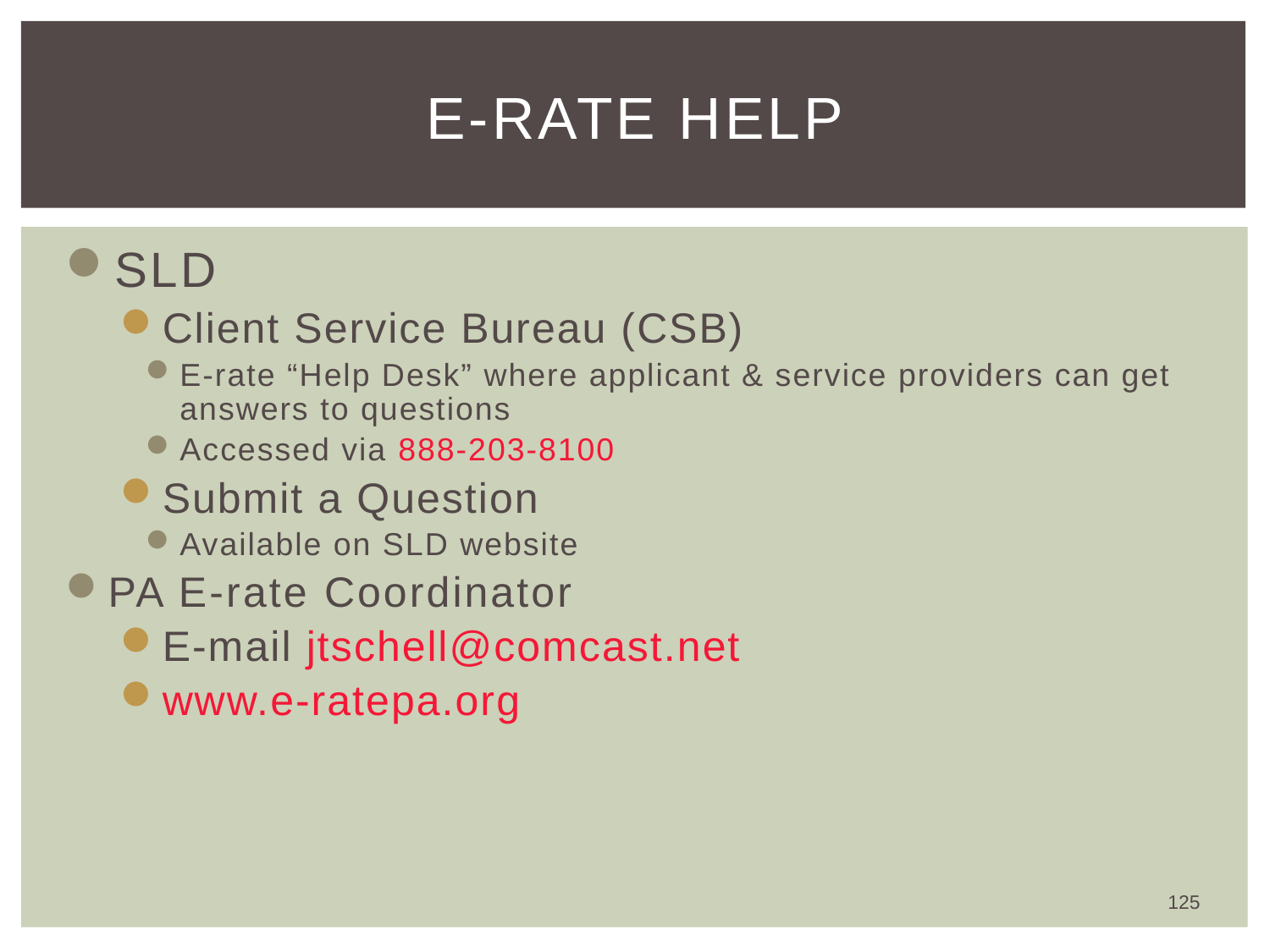

# E-rate Help
SLD
Client Service Bureau (CSB)
E-rate “Help Desk” where applicant & service providers can get answers to questions
Accessed via 888-203-8100
Submit a Question
Available on SLD website
PA E-rate Coordinator
E-mail jtschell@comcast.net
www.e-ratepa.org

125